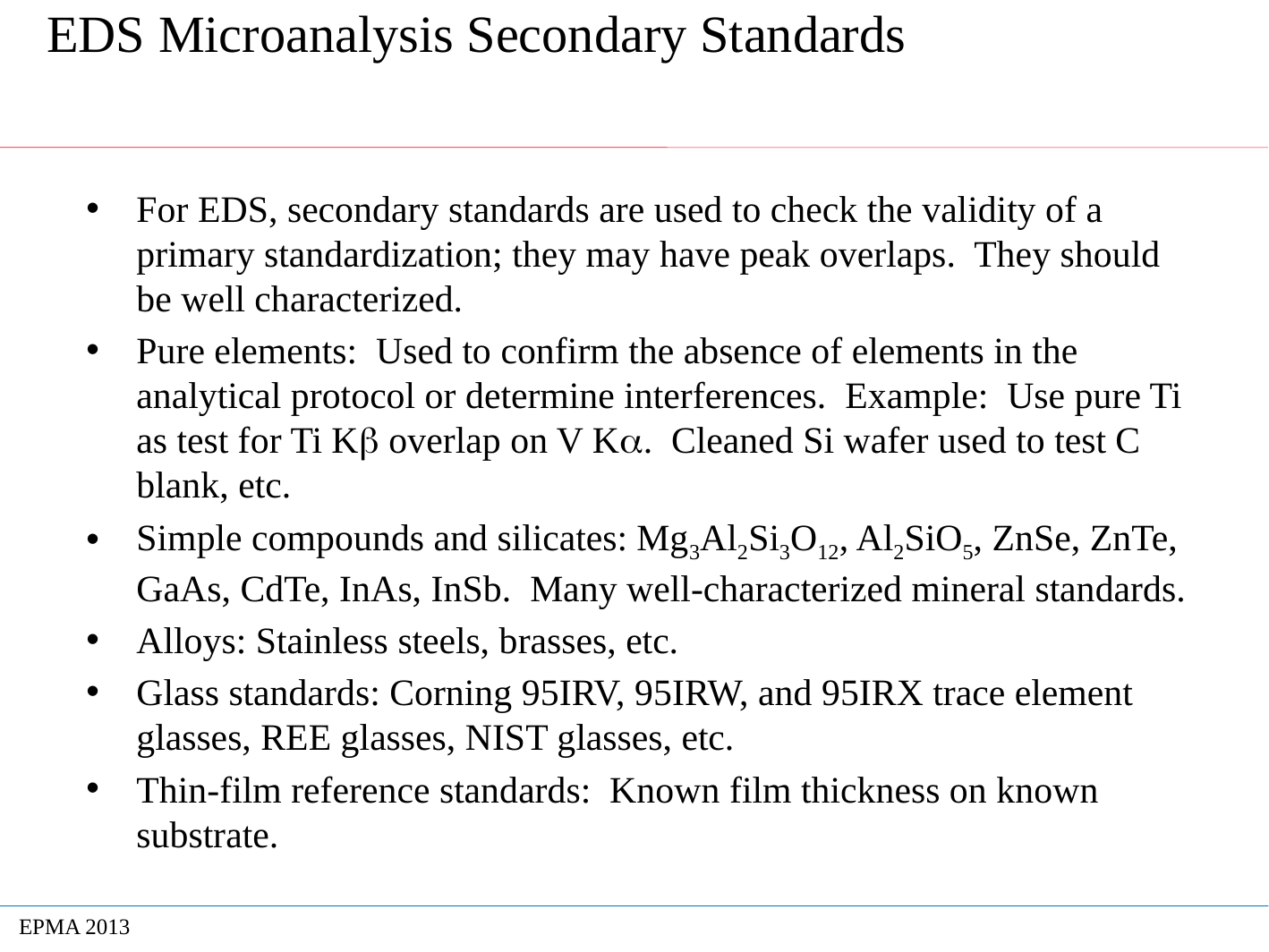

# EDS Microanalysis Secondary Standards
For EDS, secondary standards are used to check the validity of a primary standardization; they may have peak overlaps.  They should be well characterized.
Pure elements:  Used to confirm the absence of elements in the analytical protocol or determine interferences.  Example:  Use pure Ti as test for Ti Kβ overlap on V Kα.  Cleaned Si wafer used to test C blank, etc.
Simple compounds and silicates: Mg3Al2Si3O12, Al2SiO5, ZnSe, ZnTe, GaAs, CdTe, InAs, InSb.  Many well-characterized mineral standards.
Alloys: Stainless steels, brasses, etc.
Glass standards: Corning 95IRV, 95IRW, and 95IRX trace element glasses, REE glasses, NIST glasses, etc.
Thin-film reference standards:  Known film thickness on known substrate.
EPMA 2013